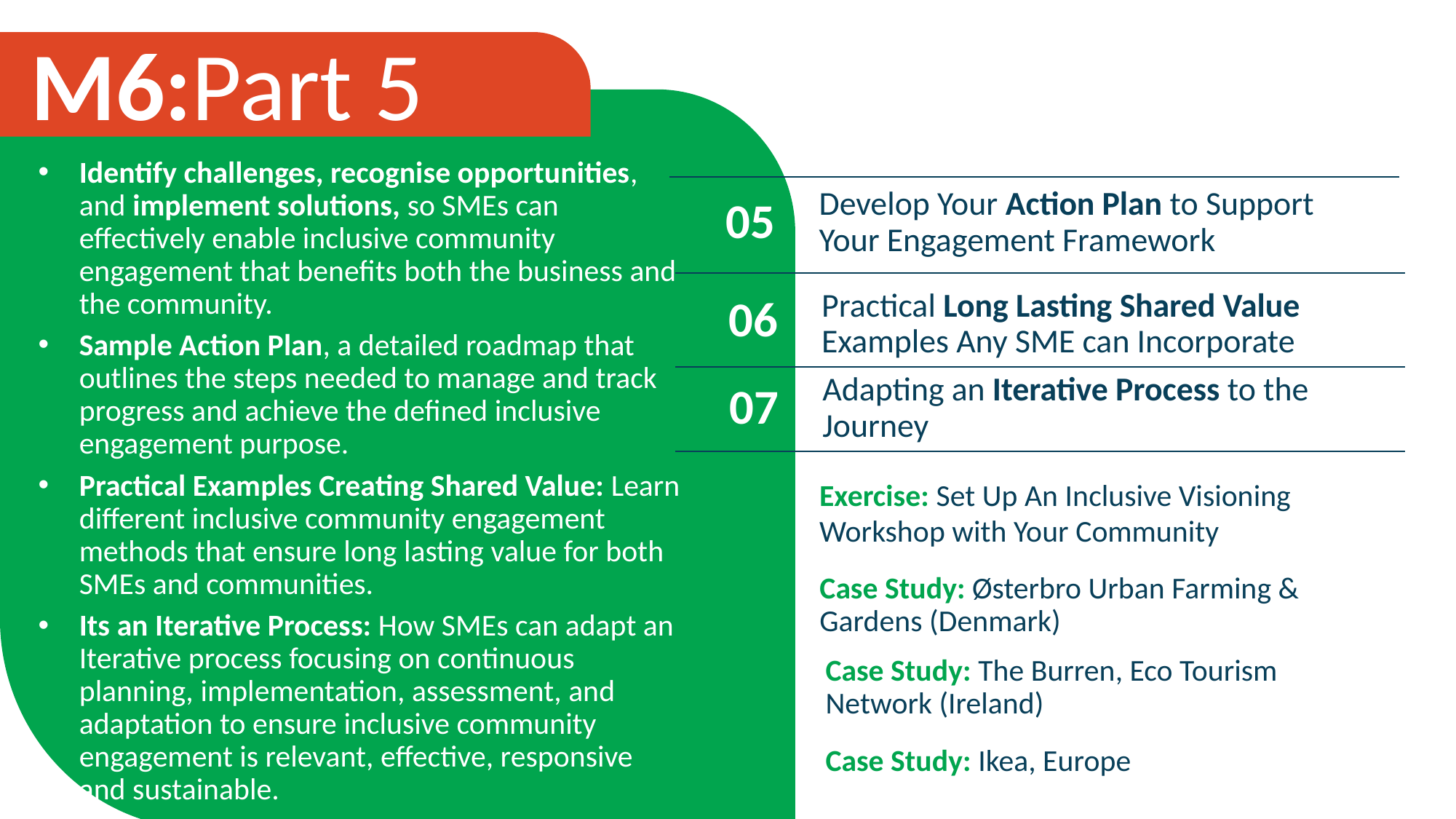

M6:Part 5
Identify challenges, recognise opportunities, and implement solutions, so SMEs can effectively enable inclusive community engagement that benefits both the business and the community.
Sample Action Plan, a detailed roadmap that outlines the steps needed to manage and track progress and achieve the defined inclusive engagement purpose.
Practical Examples Creating Shared Value: Learn different inclusive community engagement methods that ensure long lasting value for both SMEs and communities.
Its an Iterative Process: How SMEs can adapt an Iterative process focusing on continuous planning, implementation, assessment, and adaptation to ensure inclusive community engagement is relevant, effective, responsive and sustainable.
Develop Your Action Plan to Support Your Engagement Framework
05
06
Practical Long Lasting Shared Value Examples Any SME can Incorporate
Adapting an Iterative Process to the Journey
07
Exercise: Set Up An Inclusive Visioning Workshop with Your Community
Case Study: Østerbro Urban Farming & Gardens (Denmark)
Case Study: The Burren, Eco Tourism Network (Ireland)
Case Study: Ikea, Europe